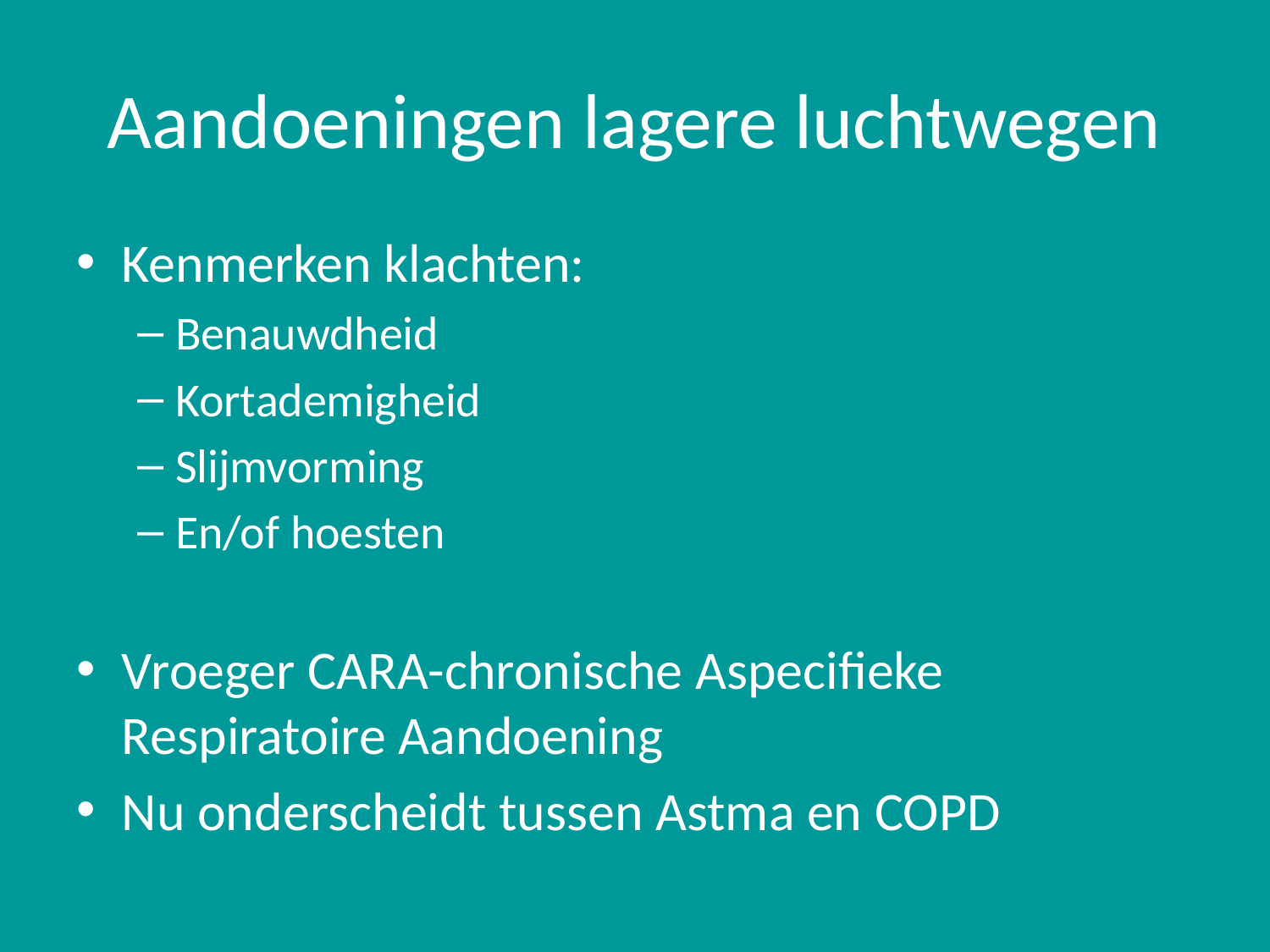

# Aandoeningen lagere luchtwegen
Kenmerken klachten:
Benauwdheid
Kortademigheid
Slijmvorming
En/of hoesten

Vroeger CARA-chronische Aspecifieke Respiratoire Aandoening
Nu onderscheidt tussen Astma en COPD